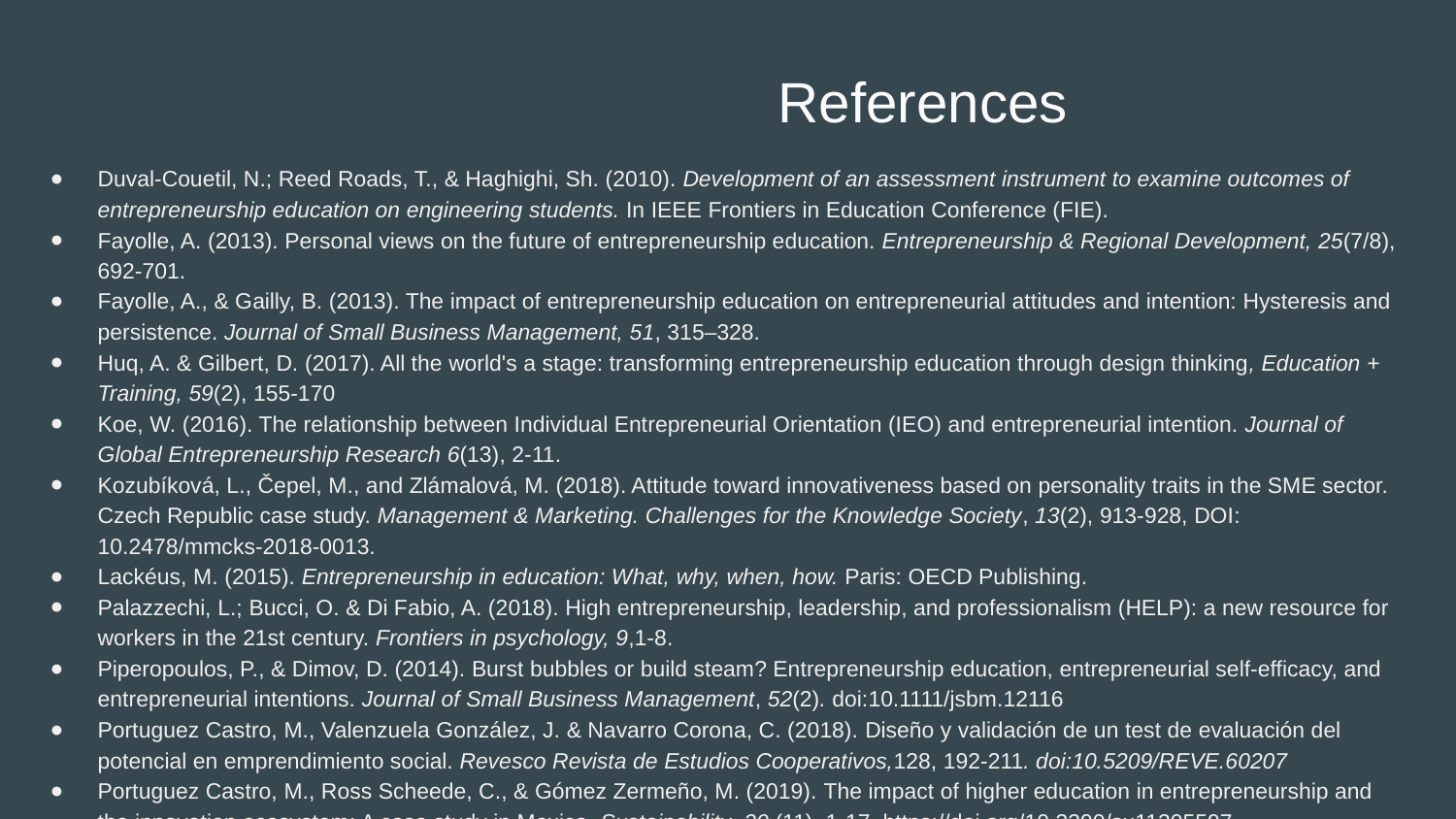

References
Duval-Couetil, N.; Reed Roads, T., & Haghighi, Sh. (2010). Development of an assessment instrument to examine outcomes of entrepreneurship education on engineering students. In IEEE Frontiers in Education Conference (FIE).
Fayolle, A. (2013). Personal views on the future of entrepreneurship education. Entrepreneurship & Regional Development, 25(7/8), 692-701.
Fayolle, A., & Gailly, B. (2013). The impact of entrepreneurship education on entrepreneurial attitudes and intention: Hysteresis and persistence. Journal of Small Business Management, 51, 315–328.
Huq, A. & Gilbert, D. (2017). All the world's a stage: transforming entrepreneurship education through design thinking, Education + Training, 59(2), 155-170
Koe, W. (2016). The relationship between Individual Entrepreneurial Orientation (IEO) and entrepreneurial intention. Journal of Global Entrepreneurship Research 6(13), 2-11.
Kozubíková, L., Čepel, M., and Zlámalová, M. (2018). Attitude toward innovativeness based on personality traits in the SME sector. Czech Republic case study. Management & Marketing. Challenges for the Knowledge Society, 13(2), 913-928, DOI: 10.2478/mmcks-2018-0013.
Lackéus, M. (2015). Entrepreneurship in education: What, why, when, how. Paris: OECD Publishing.
Palazzechi, L.; Bucci, O. & Di Fabio, A. (2018). High entrepreneurship, leadership, and professionalism (HELP): a new resource for workers in the 21st century. Frontiers in psychology, 9,1-8.
Piperopoulos, P., & Dimov, D. (2014). Burst bubbles or build steam? Entrepreneurship education, entrepreneurial self-efficacy, and entrepreneurial intentions. Journal of Small Business Management, 52(2). doi:10.1111/jsbm.12116
Portuguez Castro, M., Valenzuela González, J. & Navarro Corona, C. (2018). Diseño y validación de un test de evaluación del potencial en emprendimiento social. Revesco Revista de Estudios Cooperativos,128, 192-211. doi:10.5209/REVE.60207
Portuguez Castro, M., Ross Scheede, C., & Gómez Zermeño, M. (2019). The impact of higher education in entrepreneurship and the innovation ecosystem: A case study in Mexico. Sustainability, 20 (11), 1-17. https://doi.org/10.3390/su11205597
Rideout, E. C., and Gray, D. O., 2013. "Does Entrepreneurship Education Really Work? A Review and Methodological Critique of the Empirical Literature on the Effects of University-Based Entrepreneurship Education." Journal of Small Business Management, 51(3), 329-351.